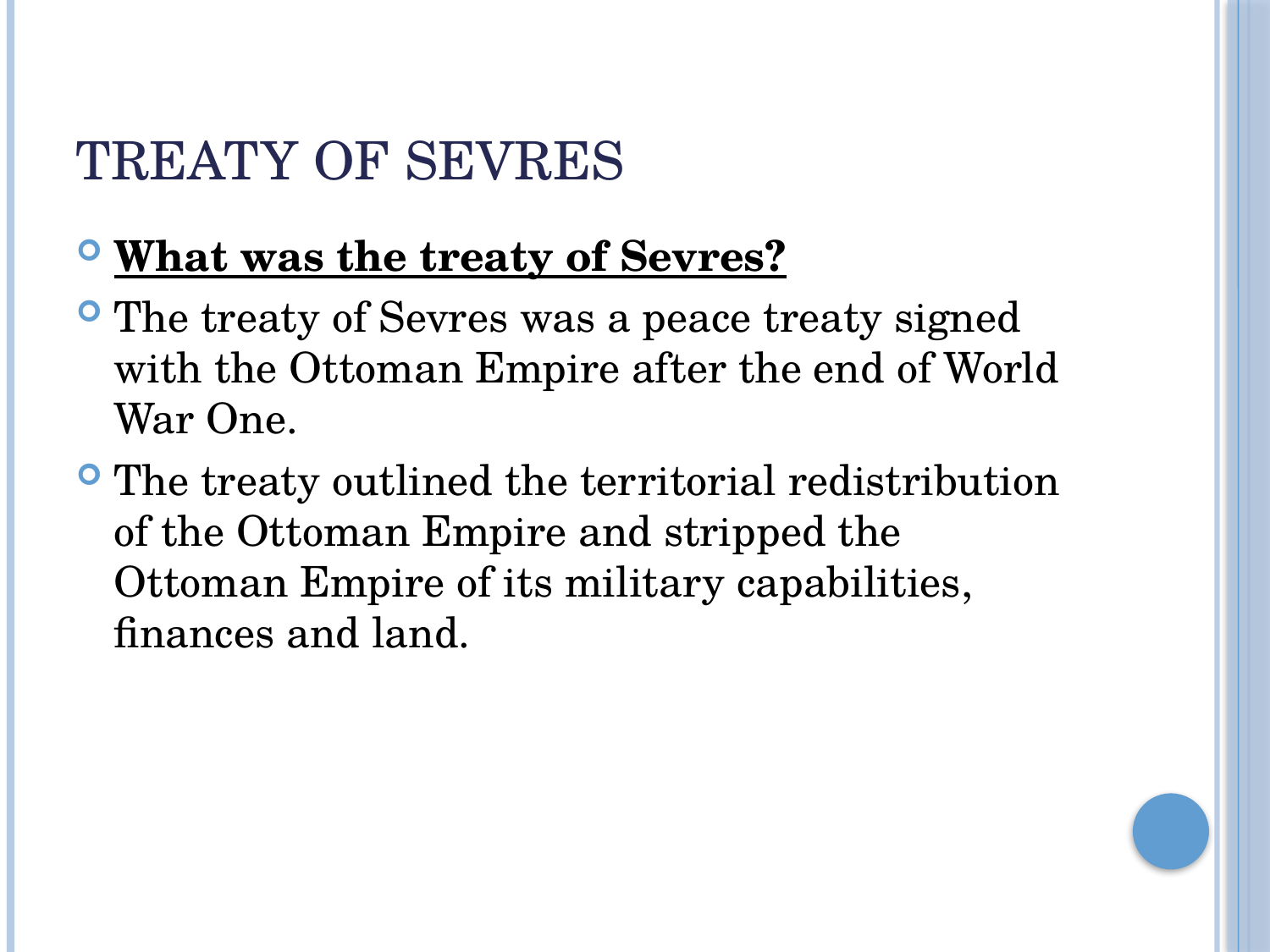

# Treaty of Sevres
What was the treaty of Sevres?
The treaty of Sevres was a peace treaty signed with the Ottoman Empire after the end of World War One.
The treaty outlined the territorial redistribution of the Ottoman Empire and stripped the Ottoman Empire of its military capabilities, finances and land.